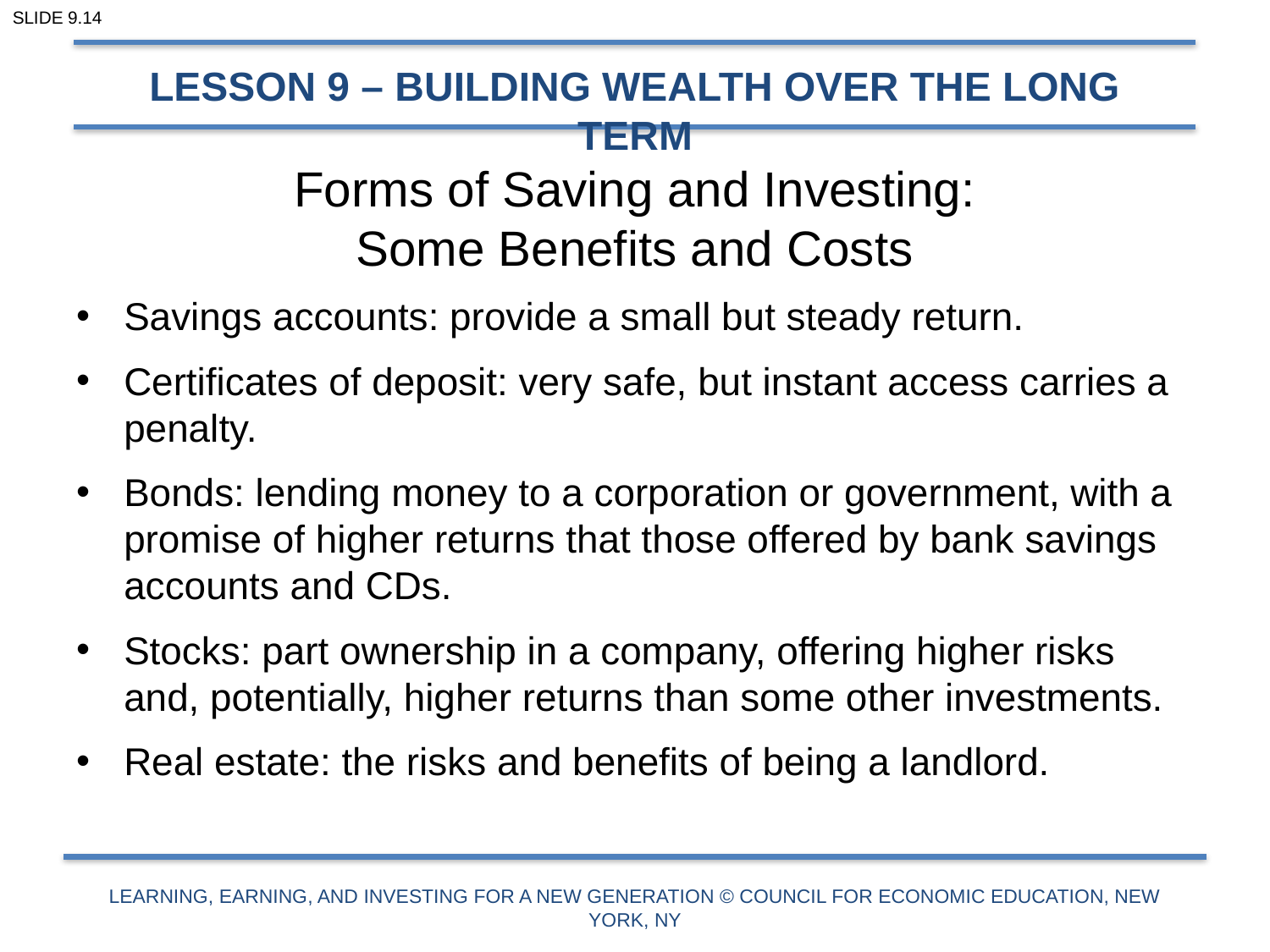

Slide 9.14
Lesson 9 – Building Wealth over the Long Term
# Forms of Saving and Investing: Some Benefits and Costs
Savings accounts: provide a small but steady return.
Certificates of deposit: very safe, but instant access carries a penalty.
Bonds: lending money to a corporation or government, with a promise of higher returns that those offered by bank savings accounts and CDs.
Stocks: part ownership in a company, offering higher risks and, potentially, higher returns than some other investments.
Real estate: the risks and benefits of being a landlord.